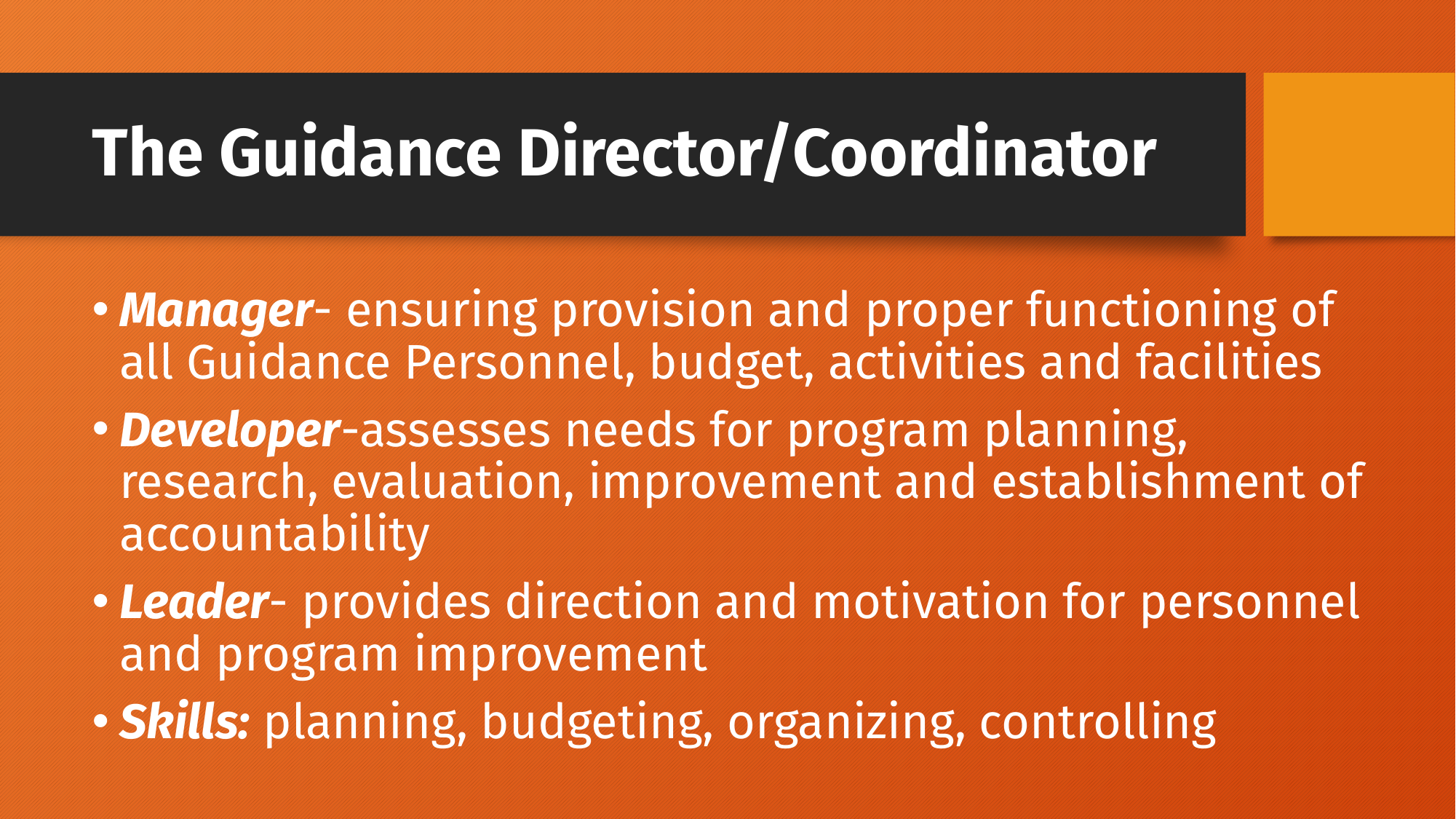

# The Guidance Director/Coordinator
Manager- ensuring provision and proper functioning of all Guidance Personnel, budget, activities and facilities
Developer-assesses needs for program planning, research, evaluation, improvement and establishment of accountability
Leader- provides direction and motivation for personnel and program improvement
Skills: planning, budgeting, organizing, controlling